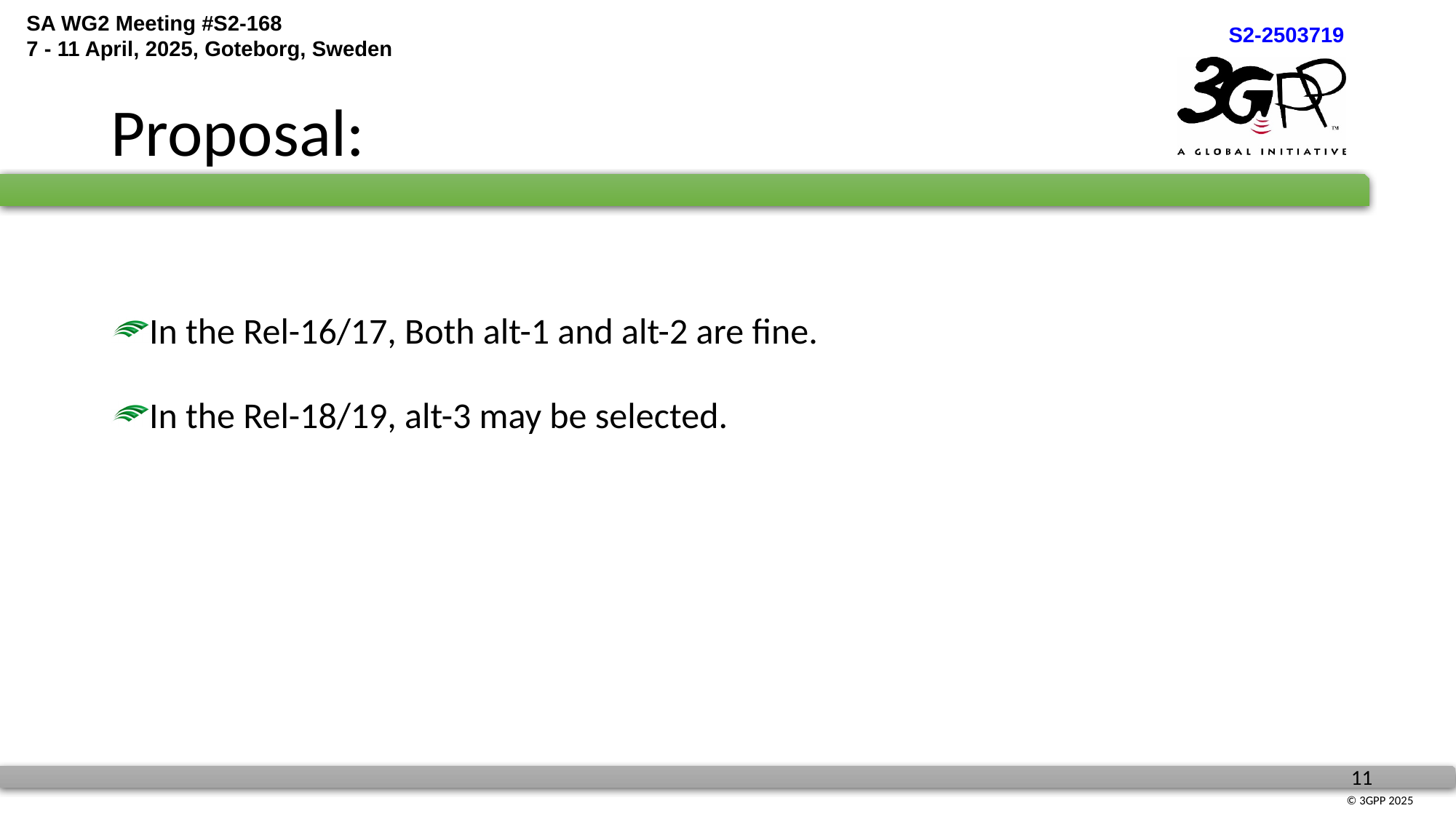

# Proposal:

In the Rel-16/17, Both alt-1 and alt-2 are fine.
In the Rel-18/19, alt-3 may be selected.